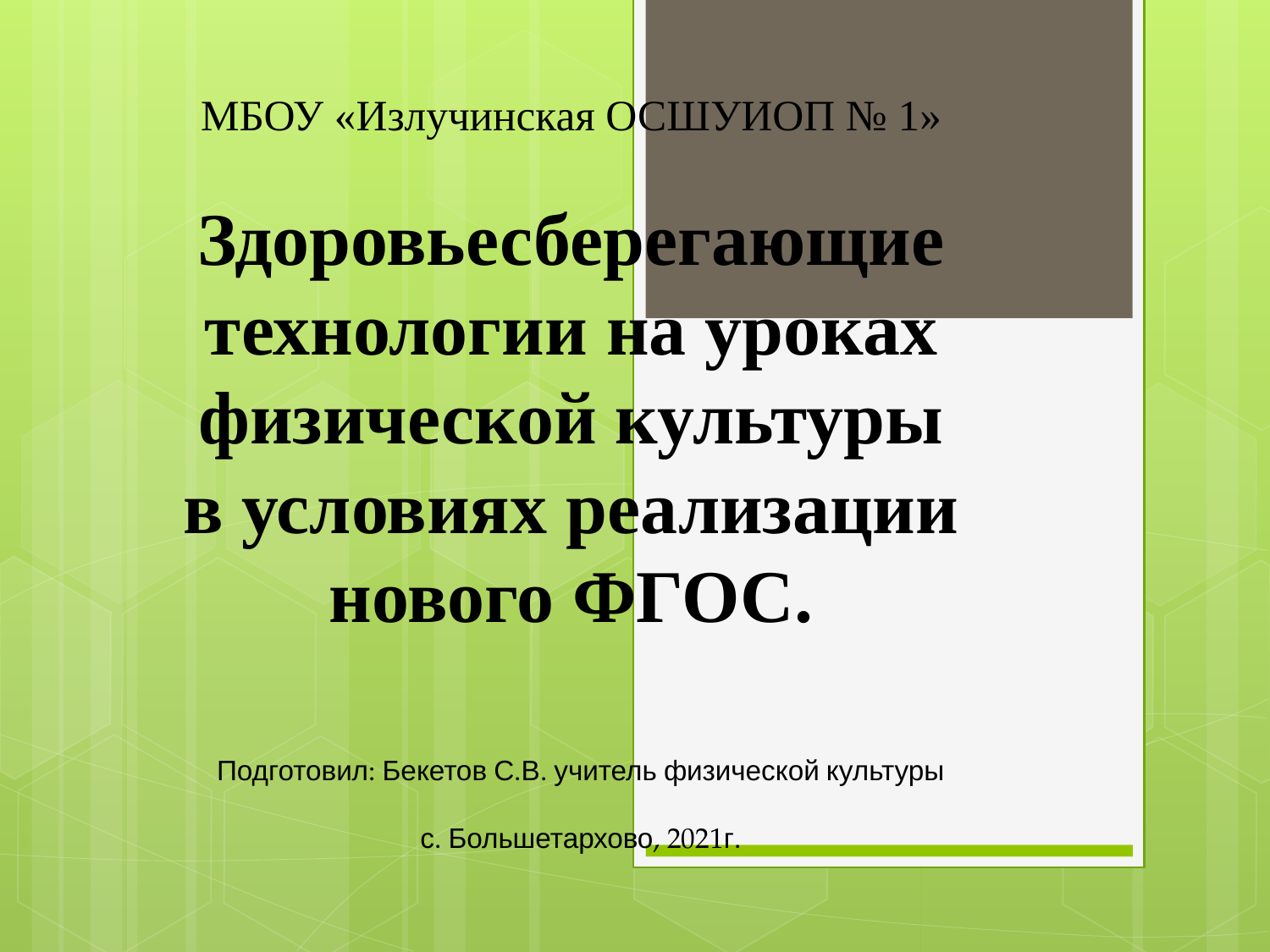

# МБОУ «Излучинская ОСШУИОП № 1» Здоровьесберегающие технологии на уроках физической культуры в условиях реализации нового ФГОС.
Подготовил: Бекетов С.В. учитель физической культуры
с. Большетархово, 2021г.